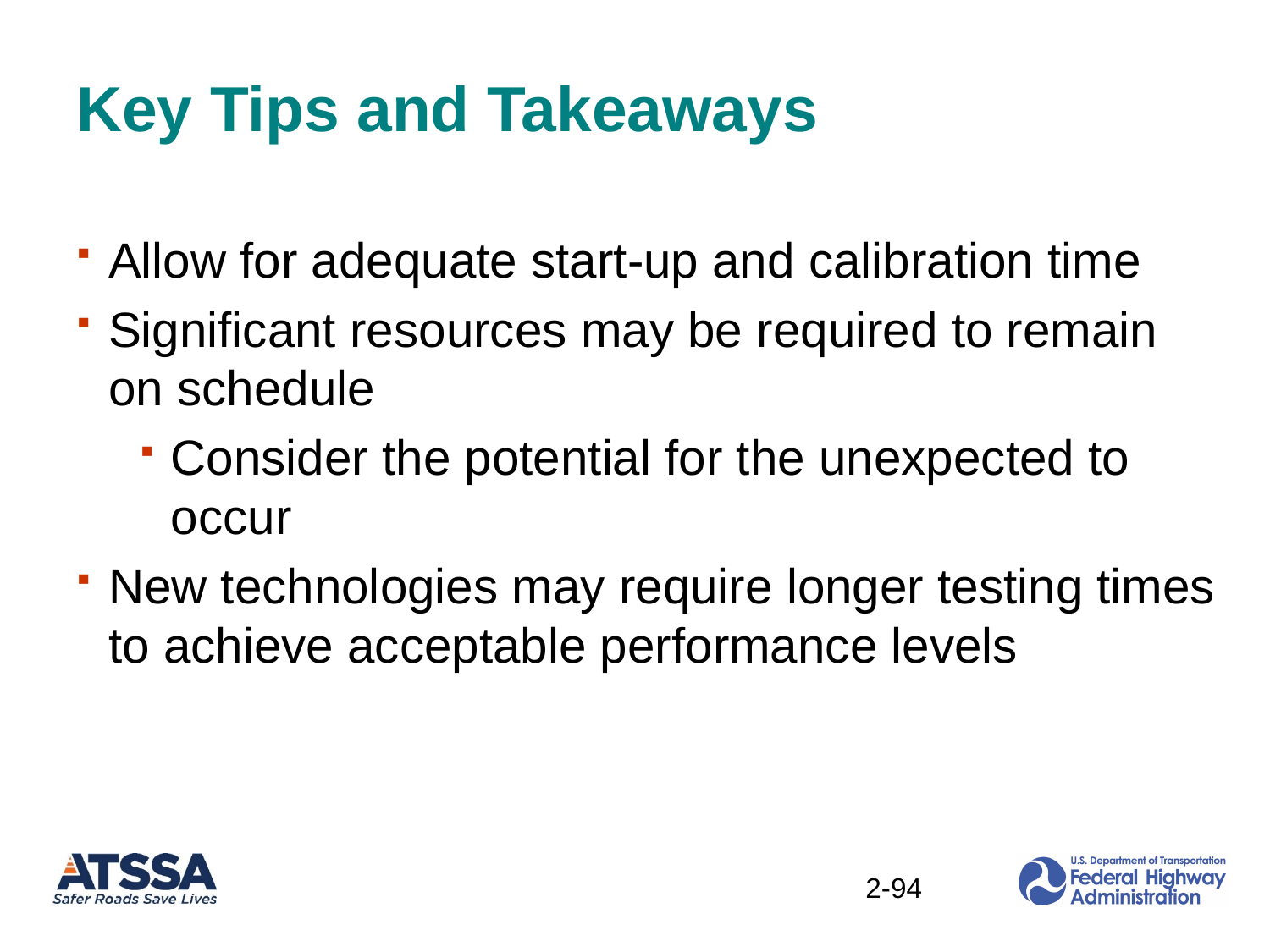

# Key Tips and Takeaways
Allow for adequate start-up and calibration time
Significant resources may be required to remain on schedule
Consider the potential for the unexpected to occur
New technologies may require longer testing times to achieve acceptable performance levels